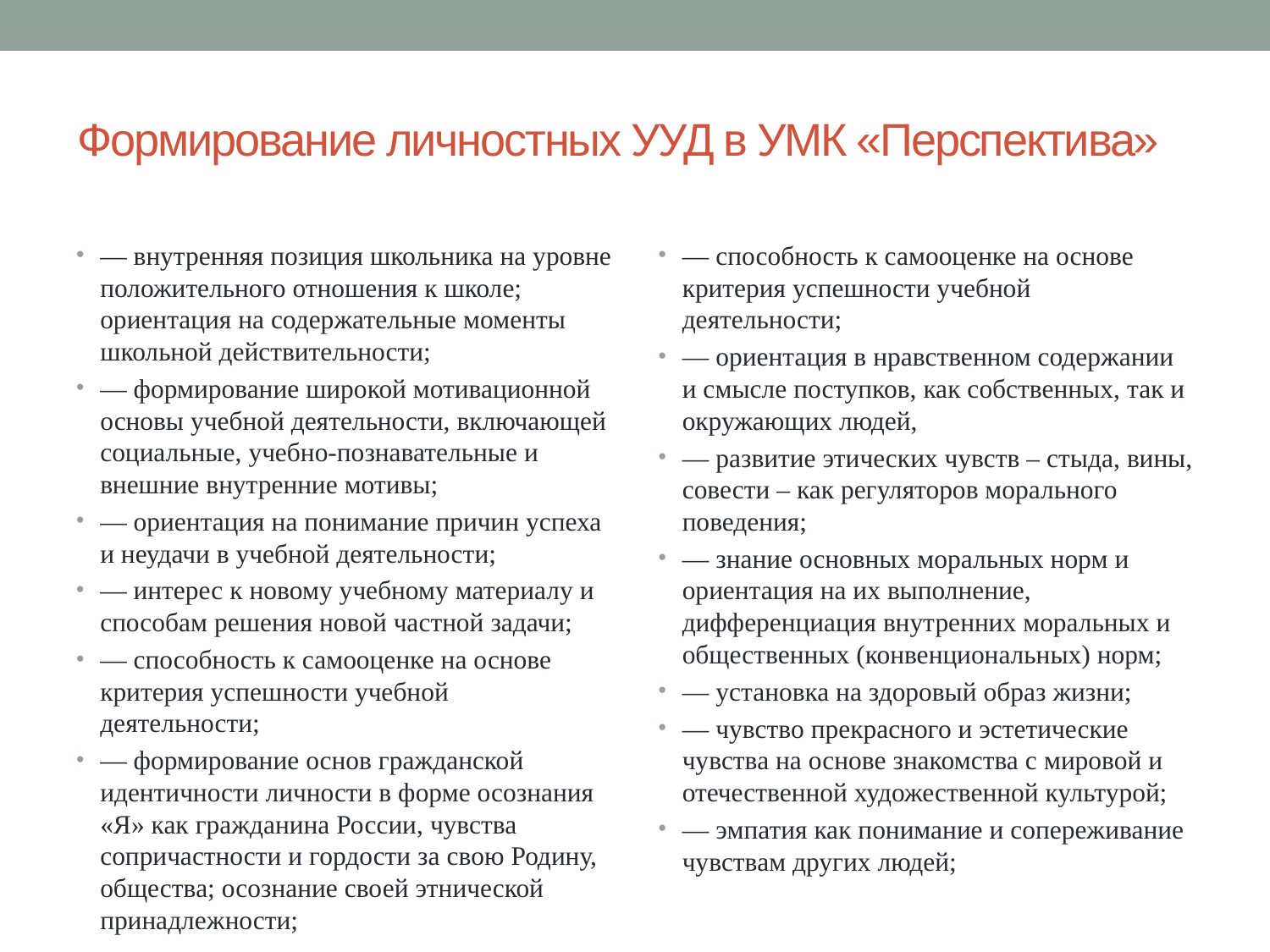

# Формирование личностных УУД в УМК «Перспектива»
— внутренняя позиция школьника на уровне положительного отношения к школе; ориентация на содержательные моменты школьной действительности;
— формирование широкой мотивационной основы учебной деятельности, включающей социальные, учебно-познавательные и внешние внутренние мотивы;
— ориентация на понимание причин успеха и неудачи в учебной деятельности;
— интерес к новому учебному материалу и способам решения новой частной задачи;
— способность к самооценке на основе критерия успешности учебной деятельности;
— формирование основ гражданской идентичности личности в форме осознания «Я» как гражданина России, чувства сопричастности и гордости за свою Родину, общества; осознание своей этнической принадлежности;

— способность к самооценке на основе критерия успешности учебной деятельности;
— ориентация в нравственном содержании и смысле поступков, как собственных, так и окружающих людей,
— развитие этических чувств – стыда, вины, совести – как регуляторов морального поведения;
— знание основных моральных норм и ориентация на их выполнение, дифференциация внутренних моральных и общественных (конвенциональных) норм;
— установка на здоровый образ жизни;
— чувство прекрасного и эстетические чувства на основе знакомства с мировой и отечественной художественной культурой;
— эмпатия как понимание и сопереживание чувствам других людей;